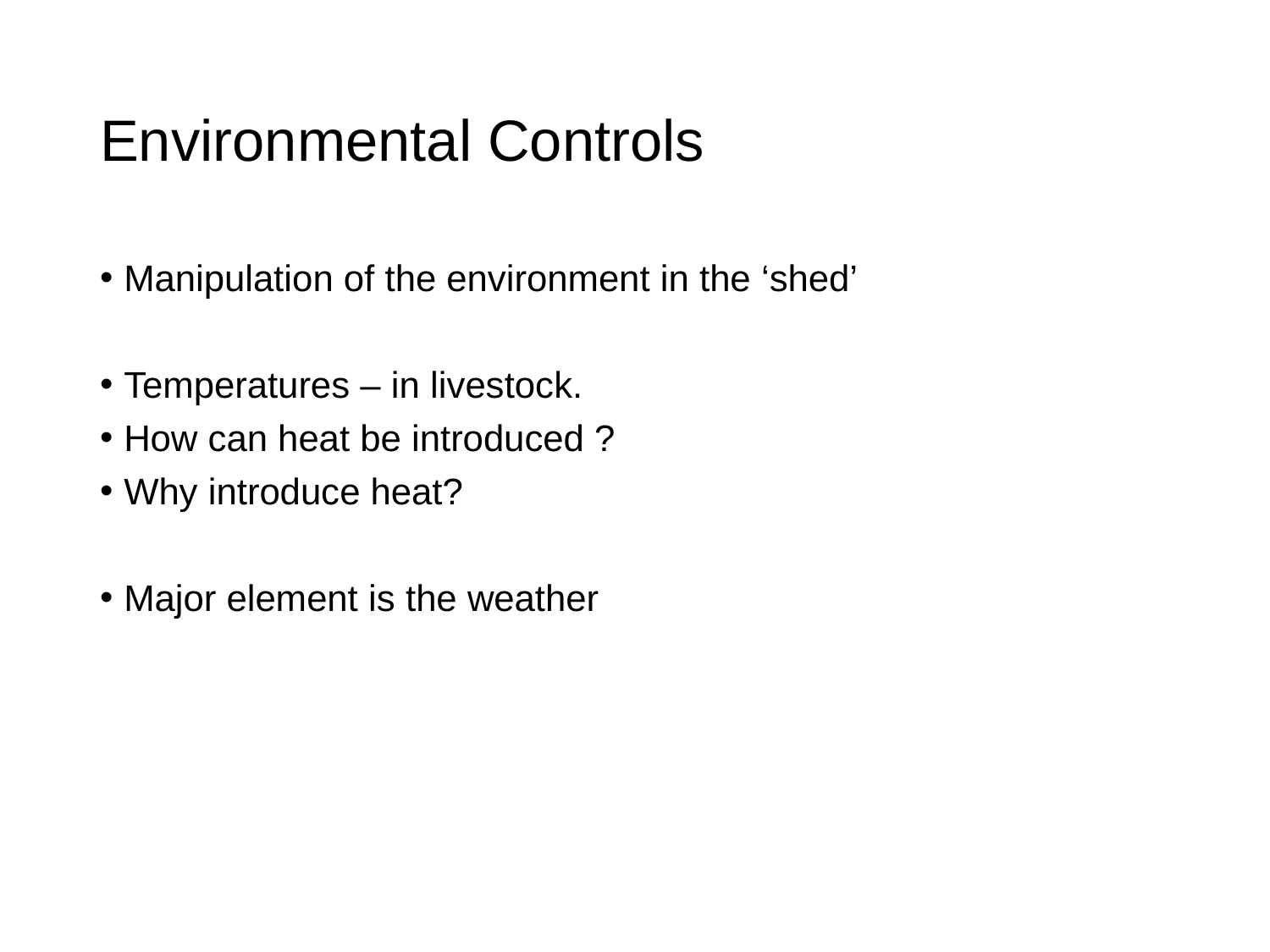

# Environmental Controls
Manipulation of the environment in the ‘shed’

Temperatures – in livestock.
How can heat be introduced ?
Why introduce heat?

Major element is the weather